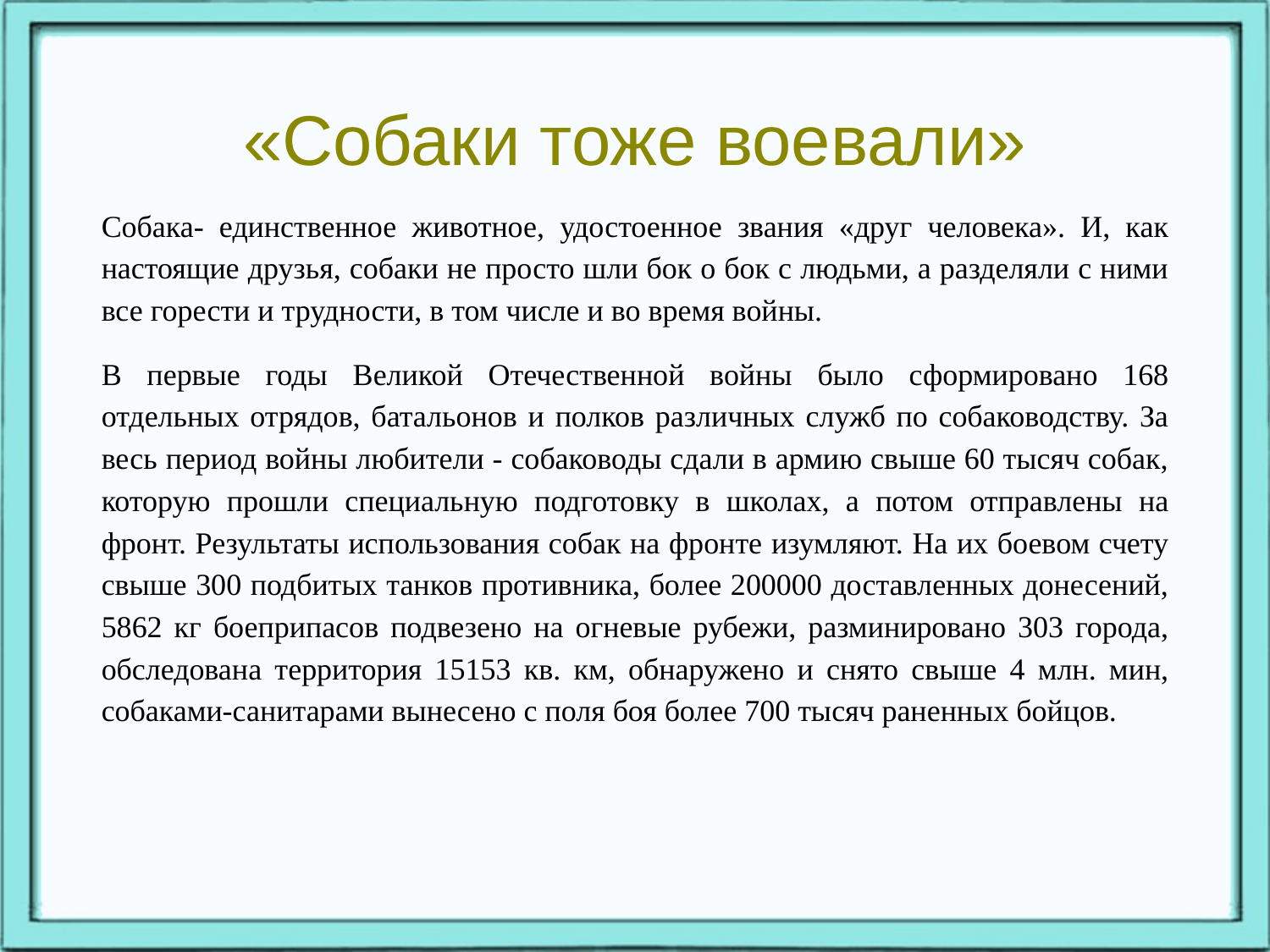

# «Собаки тоже воевали»
	Собака- единственное животное, удостоенное звания «друг человека». И, как настоящие друзья, собаки не просто шли бок о бок с людьми, а разделяли с ними все горести и трудности, в том числе и во время войны.
	В первые годы Великой Отечественной войны было сформировано 168 отдельных отрядов, батальонов и полков различных служб по собаководству. За весь период войны любители - собаководы сдали в армию свыше 60 тысяч собак, которую прошли специальную подготовку в школах, а потом отправлены на фронт. Результаты использования собак на фронте изумляют. На их боевом счету свыше 300 подбитых танков противника, более 200000 доставленных донесений, 5862 кг боеприпасов подвезено на огневые рубежи, разминировано 303 города, обследована территория 15153 кв. км, обнаружено и снято свыше 4 млн. мин, собаками-санитарами вынесено с поля боя более 700 тысяч раненных бойцов.